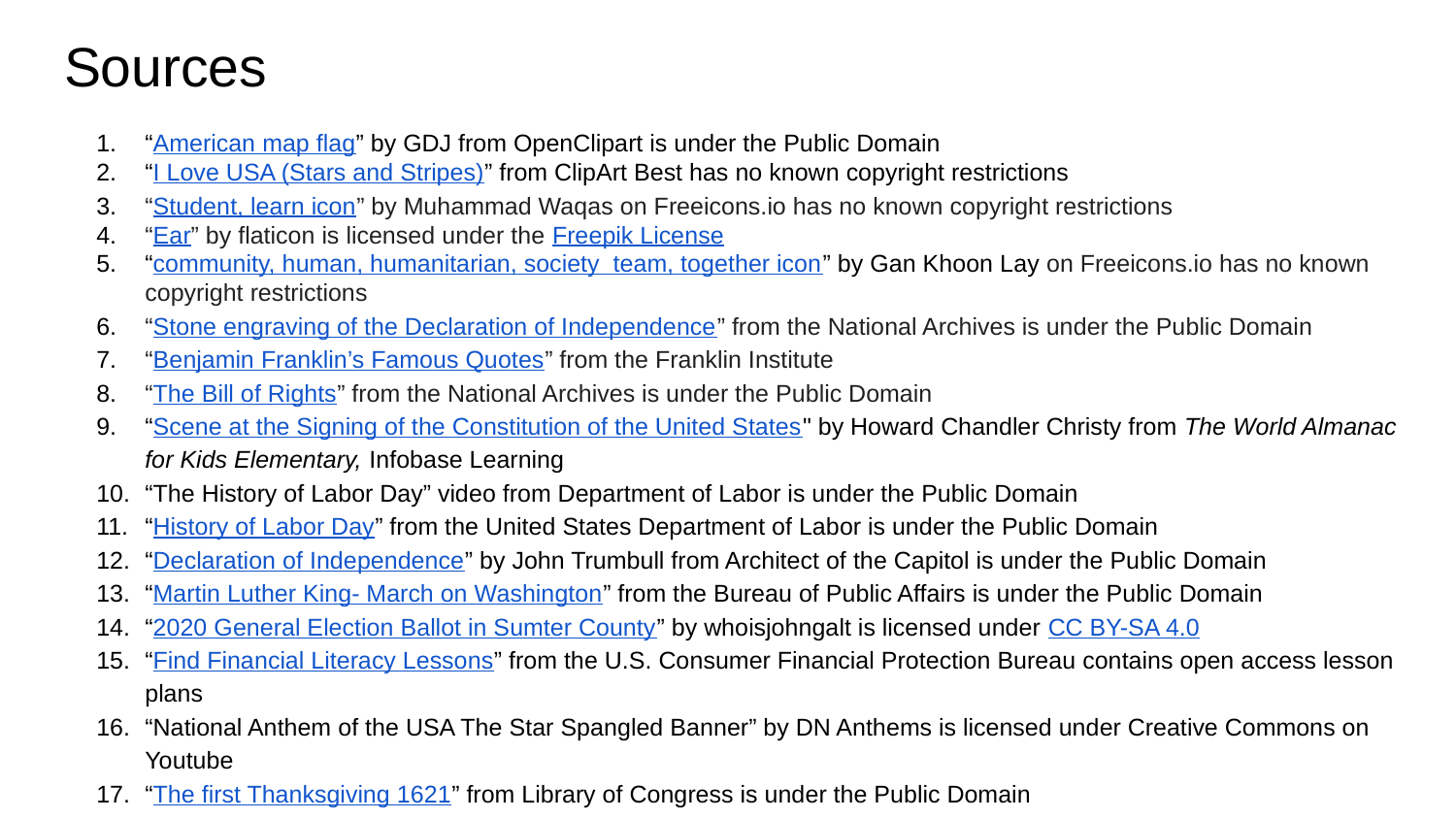

# Sources
“American map flag” by GDJ from OpenClipart is under the Public Domain
“I Love USA (Stars and Stripes)” from ClipArt Best has no known copyright restrictions
“Student, learn icon” by Muhammad Waqas on Freeicons.io has no known copyright restrictions
“Ear” by flaticon is licensed under the Freepik License
“community, human, humanitarian, society  team, together icon” by Gan Khoon Lay on Freeicons.io has no known copyright restrictions
“Stone engraving of the Declaration of Independence” from the National Archives is under the Public Domain
“Benjamin Franklin’s Famous Quotes” from the Franklin Institute
“The Bill of Rights” from the National Archives is under the Public Domain
“Scene at the Signing of the Constitution of the United States" by Howard Chandler Christy from The World Almanac for Kids Elementary, Infobase Learning
“The History of Labor Day” video from Department of Labor is under the Public Domain
“History of Labor Day” from the United States Department of Labor is under the Public Domain
“Declaration of Independence” by John Trumbull from Architect of the Capitol is under the Public Domain
“Martin Luther King- March on Washington” from the Bureau of Public Affairs is under the Public Domain
“2020 General Election Ballot in Sumter County” by whoisjohngalt is licensed under CC BY-SA 4.0
“Find Financial Literacy Lessons” from the U.S. Consumer Financial Protection Bureau contains open access lesson plans
“National Anthem of the USA The Star Spangled Banner” by DN Anthems is licensed under Creative Commons on Youtube
“The first Thanksgiving 1621” from Library of Congress is under the Public Domain